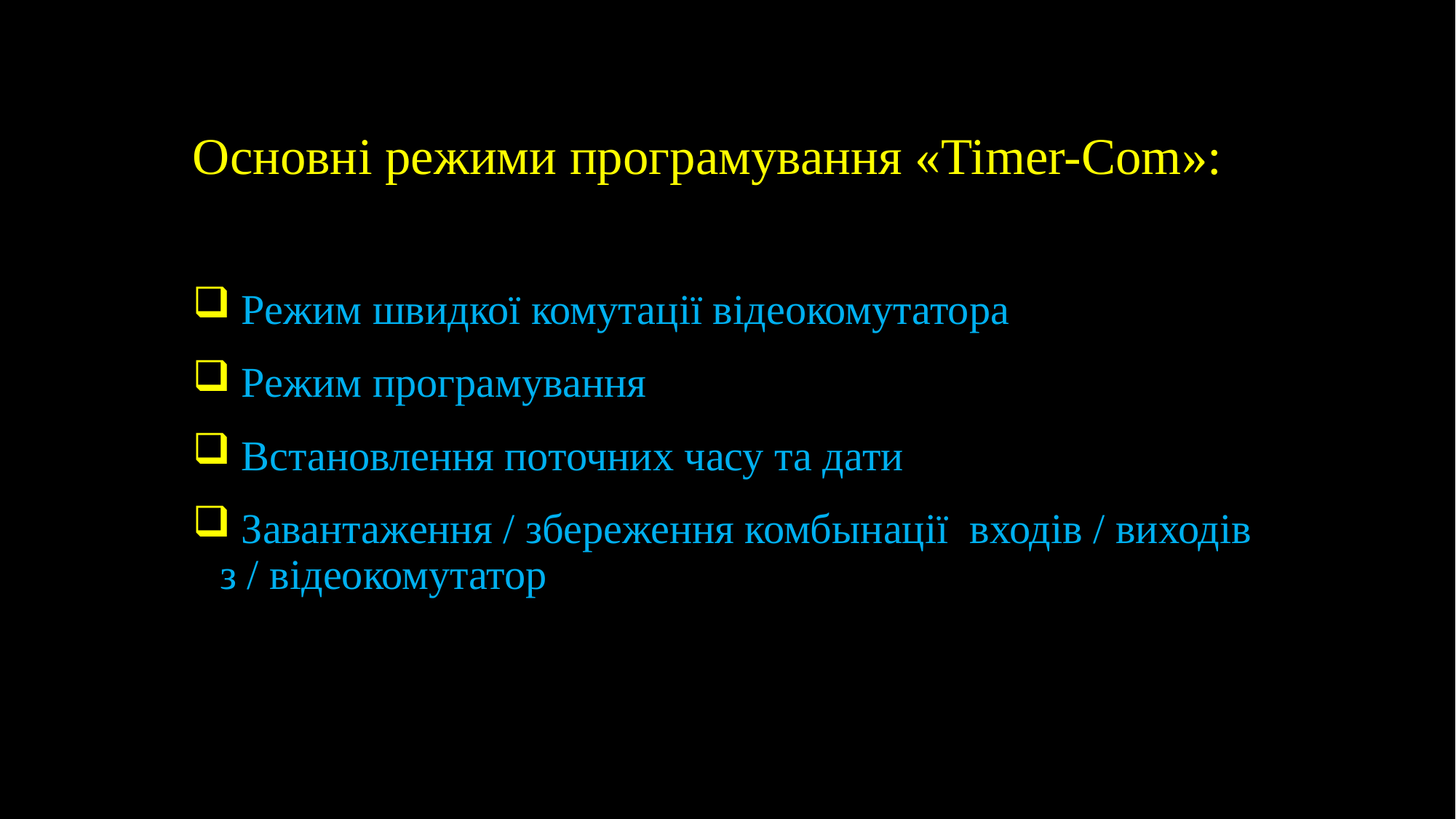

# Основні режими програмування «Timer-Com»:
 Режим швидкої комутації відеокомутатора
 Режим програмування
 Встановлення поточних часу та дати
 Завантаження / збереження комбынації  входів / виходів з / відеокомутатор